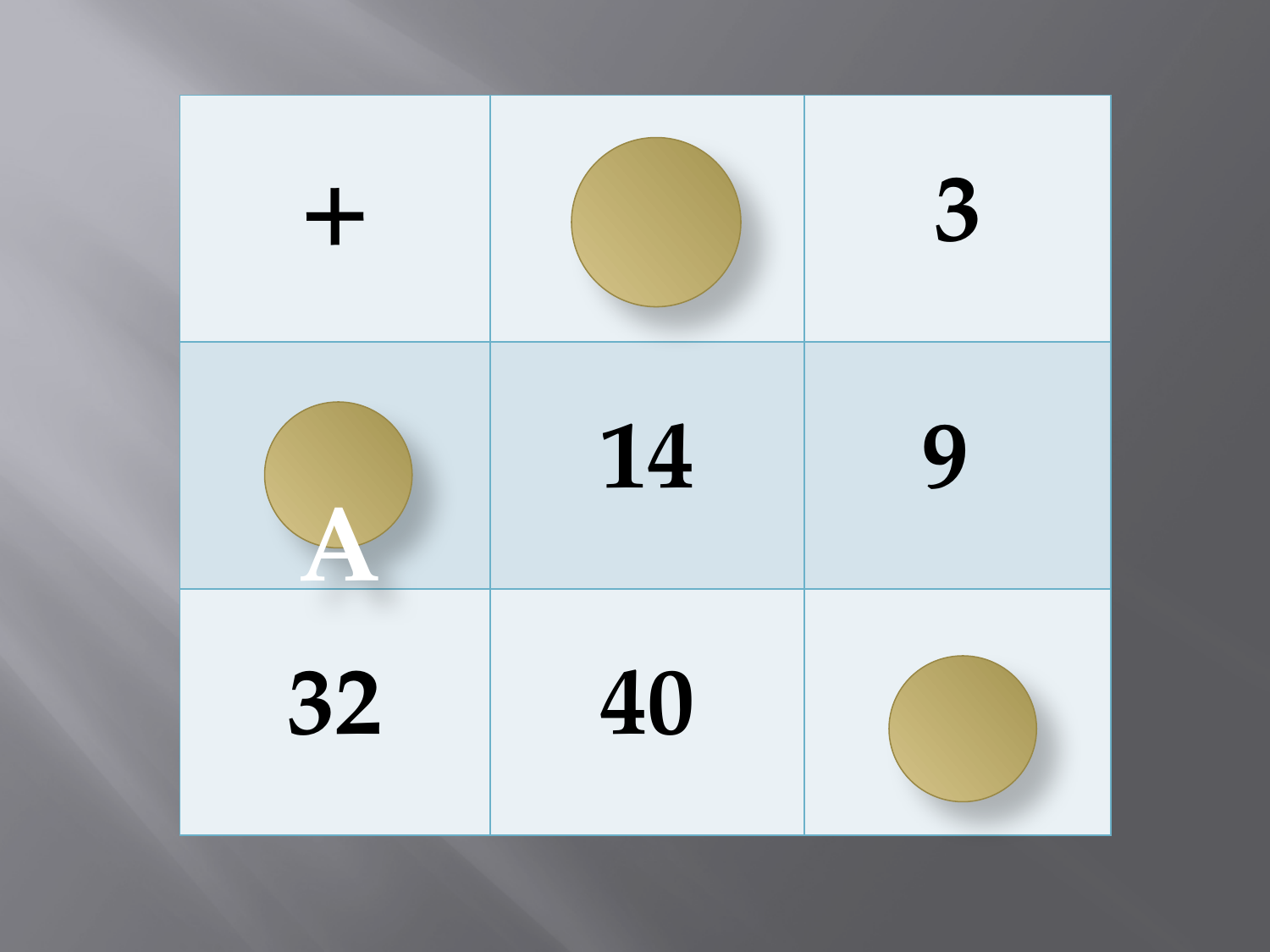

| + | 8 | 3 |
| --- | --- | --- |
| 6 | 14 | 9 |
| 32 | 40 | 35 |

A